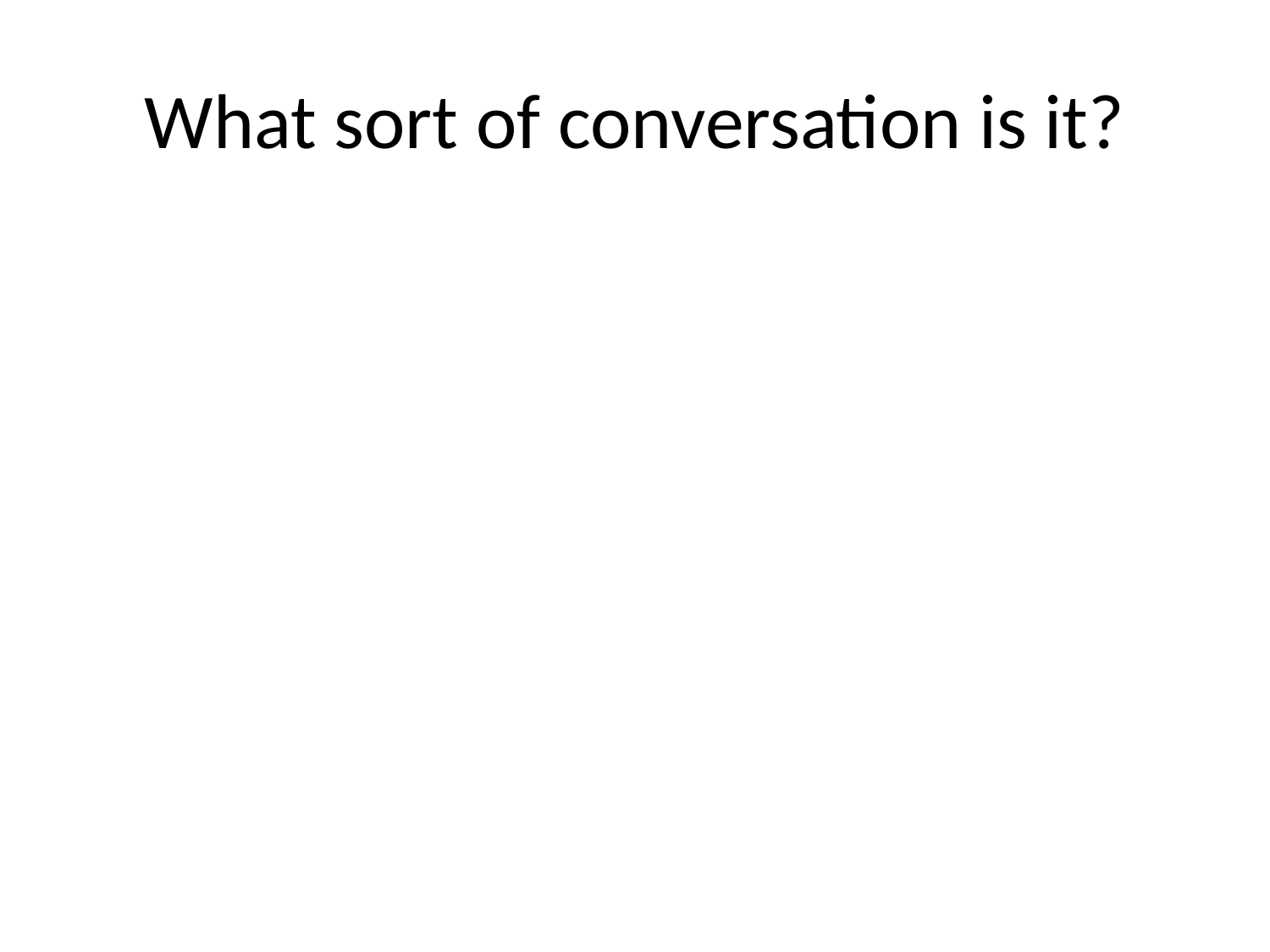

# What sort of conversation is it?